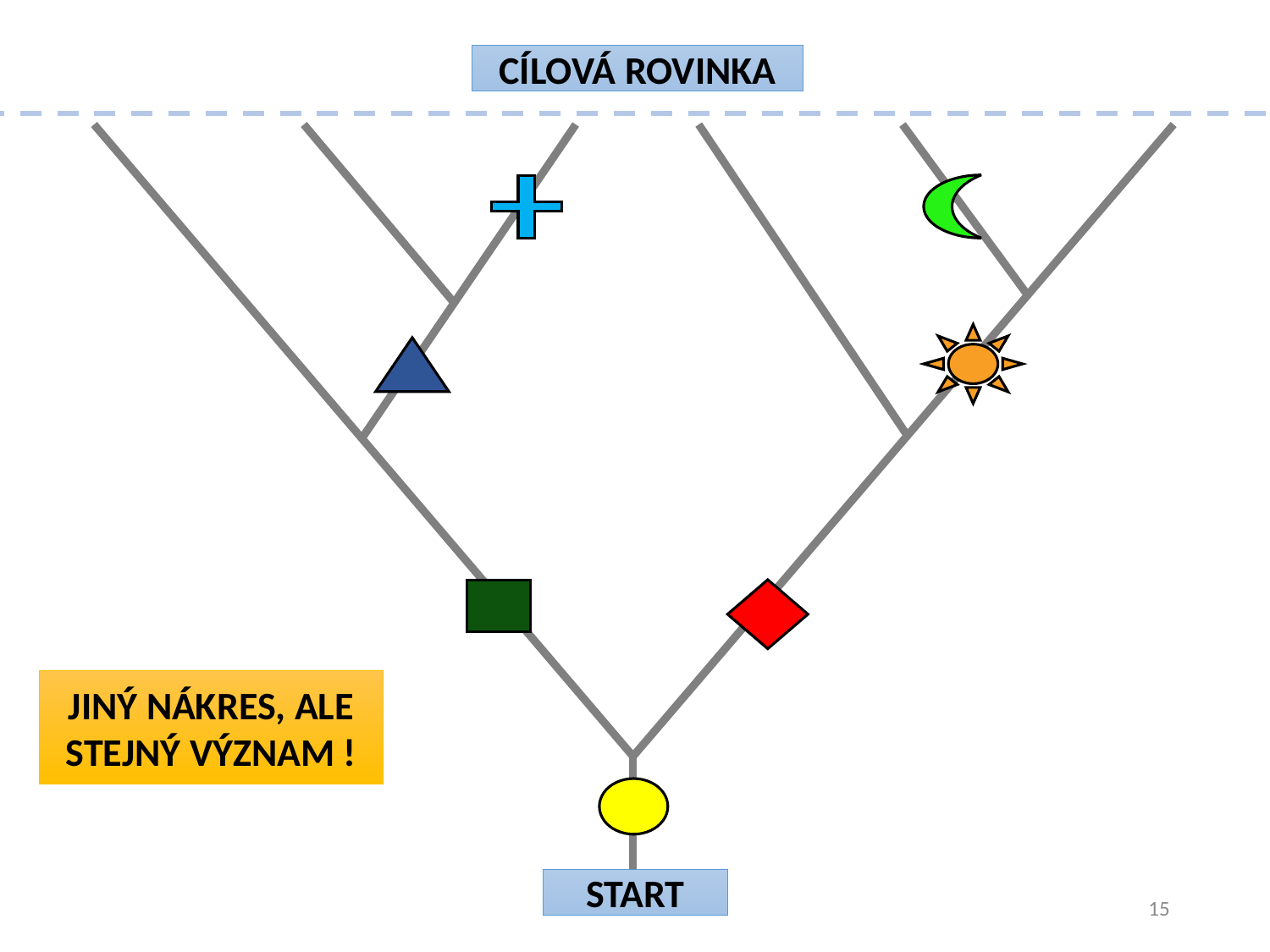

CÍLOVÁ ROVINKA

JINÝ NÁKRES, ALE STEJNÝ VÝZNAM !

START
15